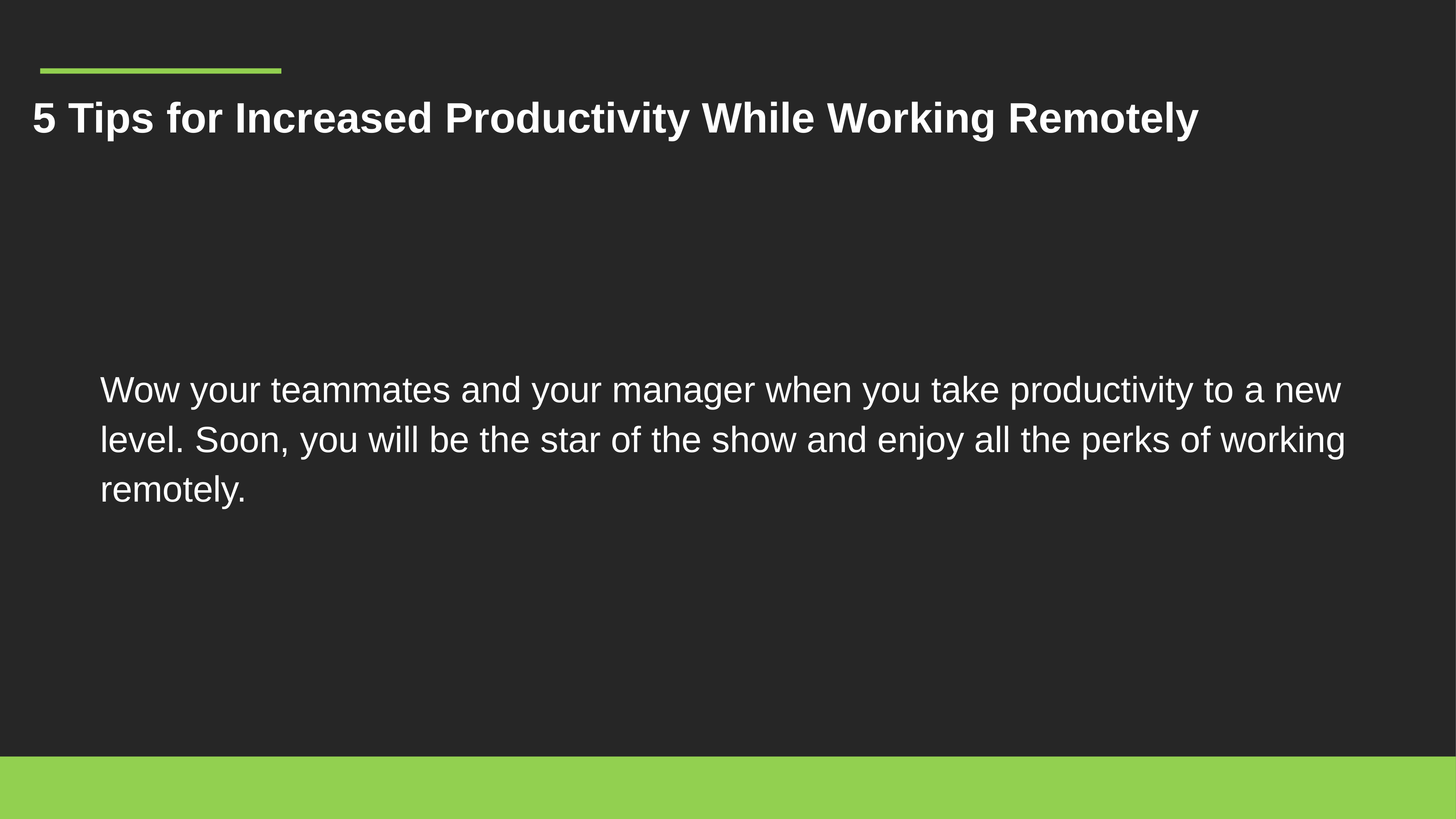

5 Tips for Increased Productivity While Working Remotely
Wow your teammates and your manager when you take productivity to a new level. Soon, you will be the star of the show and enjoy all the perks of working remotely.